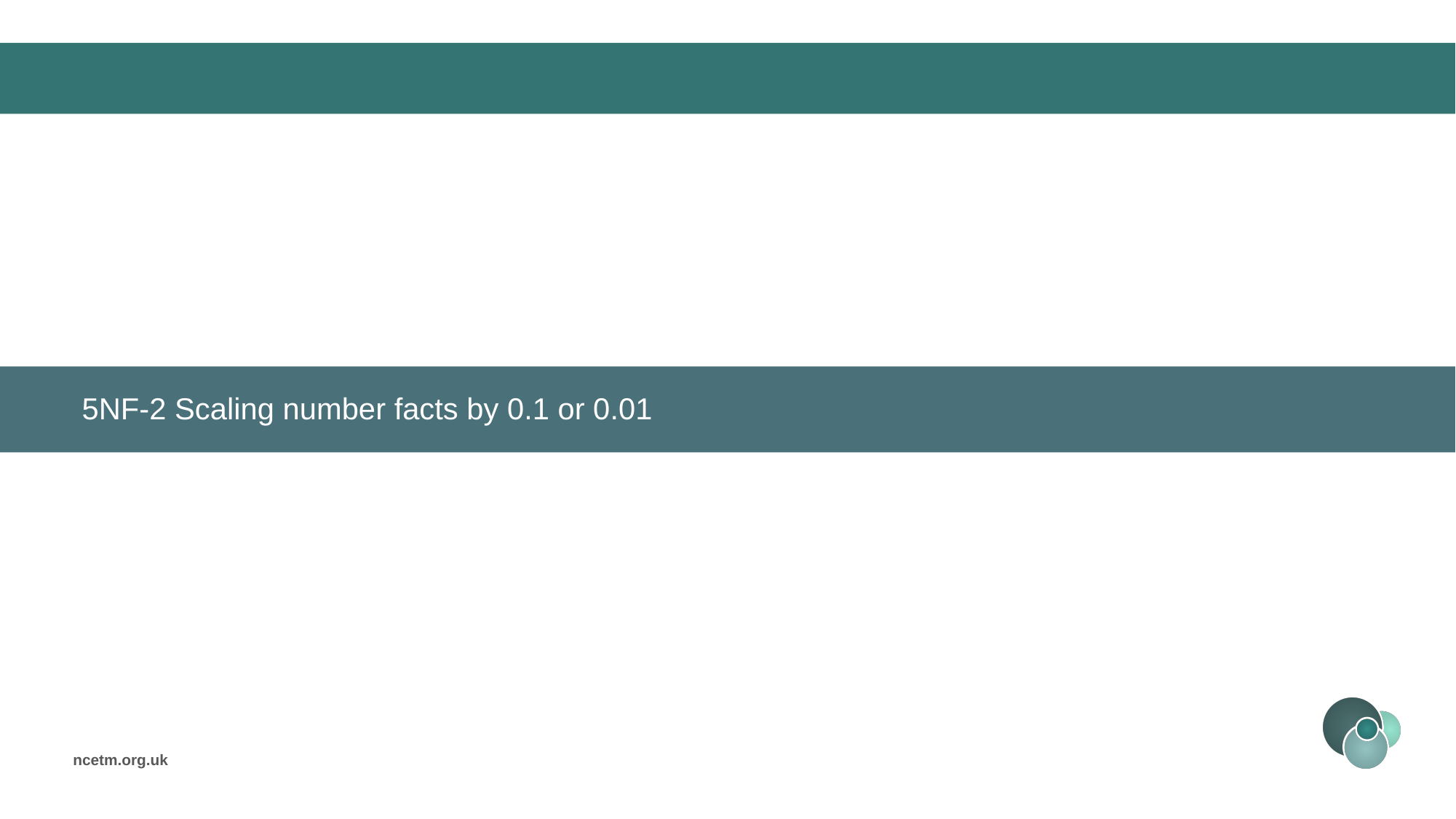

5NF-2 Scaling number facts by 0.1 or 0.01